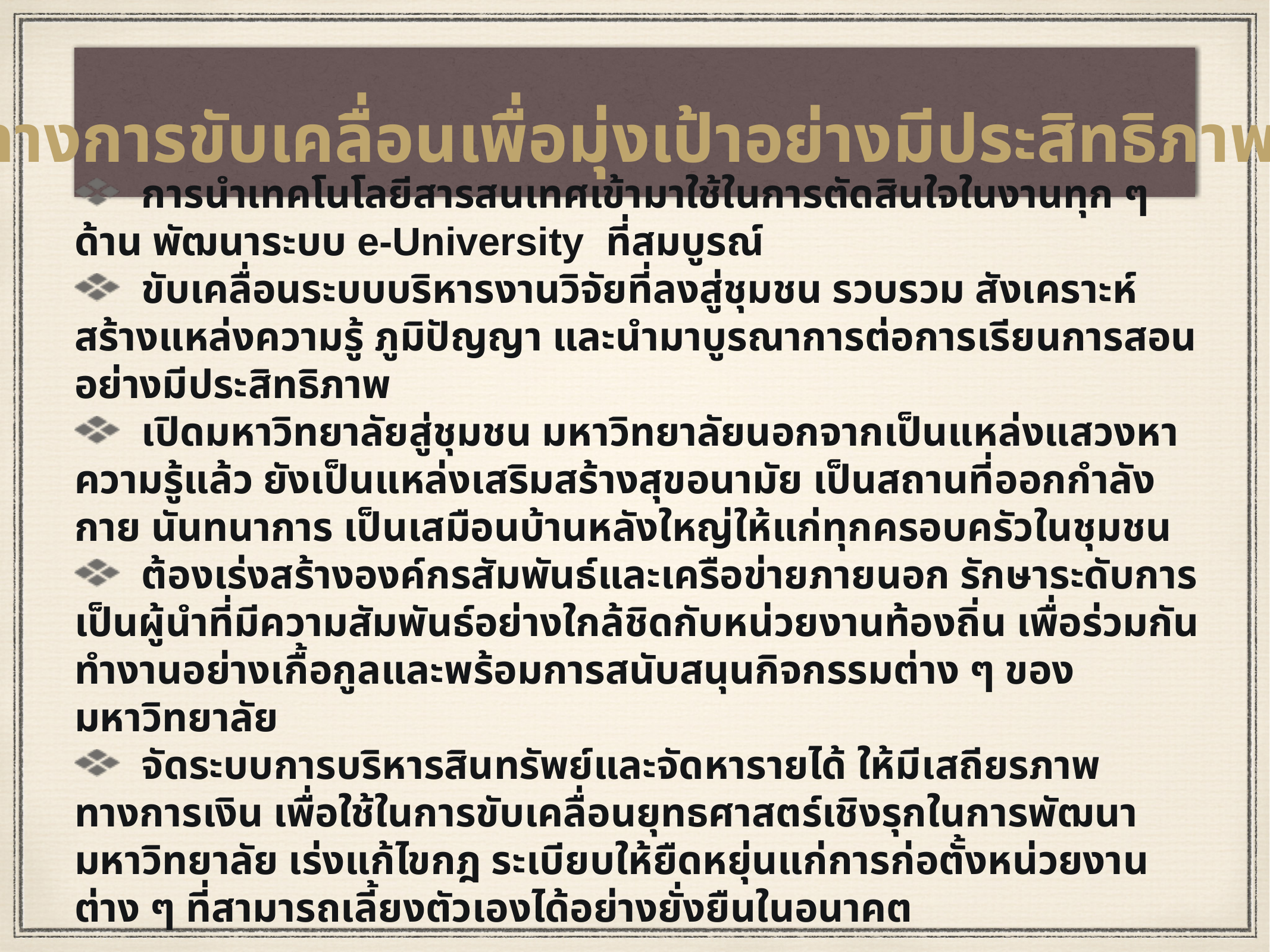

ทิศทางการขับเคลื่อนเพื่อมุ่งเป้าอย่างมีประสิทธิภาพ (ต่อ)
  การนำเทคโนโลยีสารสนเทศเข้ามาใช้ในการตัดสินใจในงานทุก ๆ ด้าน พัฒนาระบบ e-University  ที่สมบูรณ์
  ขับเคลื่อนระบบบริหารงานวิจัยที่ลงสู่ชุมชน รวบรวม สังเคราะห์ สร้างแหล่งความรู้ ภูมิปัญญา และนำมาบูรณาการต่อการเรียนการสอนอย่างมีประสิทธิภาพ
  เปิดมหาวิทยาลัยสู่ชุมชน มหาวิทยาลัยนอกจากเป็นแหล่งแสวงหาความรู้แล้ว ยังเป็นแหล่งเสริมสร้างสุขอนามัย เป็นสถานที่ออกกำลังกาย นันทนาการ เป็นเสมือนบ้านหลังใหญ่ให้แก่ทุกครอบครัวในชุมชน
  ต้องเร่งสร้างองค์กรสัมพันธ์และเครือข่ายภายนอก รักษาระดับการเป็นผู้นำที่มีความสัมพันธ์อย่างใกล้ชิดกับหน่วยงานท้องถิ่น เพื่อร่วมกันทำงานอย่างเกื้อกูลและพร้อมการสนับสนุนกิจกรรมต่าง ๆ ของมหาวิทยาลัย
  จัดระบบการบริหารสินทรัพย์และจัดหารายได้ ให้มีเสถียรภาพทางการเงิน เพื่อใช้ในการขับเคลื่อนยุทธศาสตร์เชิงรุกในการพัฒนามหาวิทยาลัย เร่งแก้ไขกฎ ระเบียบให้ยืดหยุ่นแก่การก่อตั้งหน่วยงาน ต่าง ๆ ที่สามารถเลี้ยงตัวเองได้อย่างยั่งยืนในอนาคต